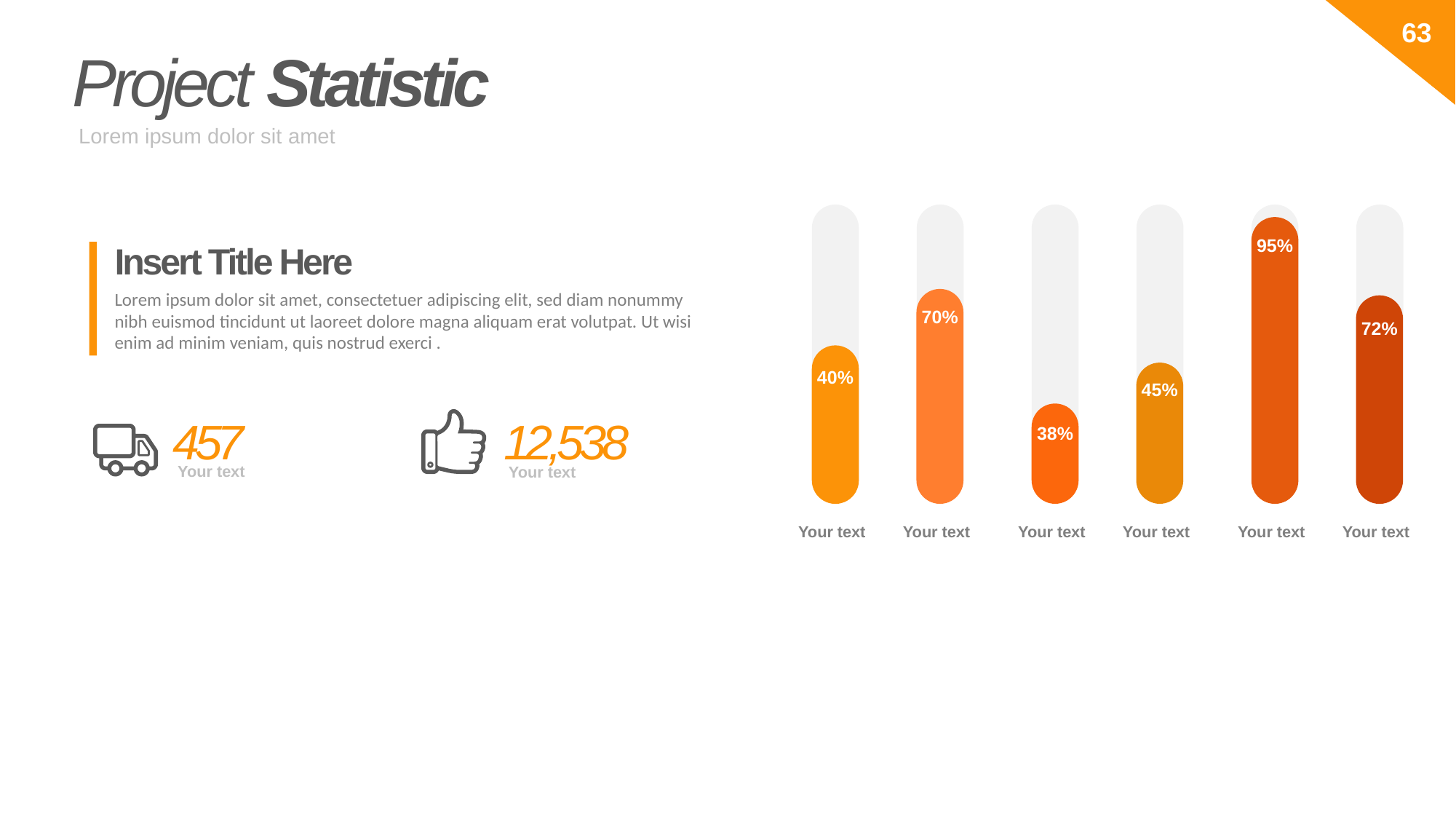

Project Statistic
Lorem ipsum dolor sit amet

95%
Insert Title Here

Lorem ipsum dolor sit amet, consectetuer adipiscing elit, sed diam nonummy nibh euismod tincidunt ut laoreet dolore magna aliquam erat volutpat. Ut wisi enim ad minim veniam, quis nostrud exerci .

70%
72%

40%

45%

38%

457
Your text
12,538
Your text
Your text
Your text
Your text
Your text
Your text
Your text